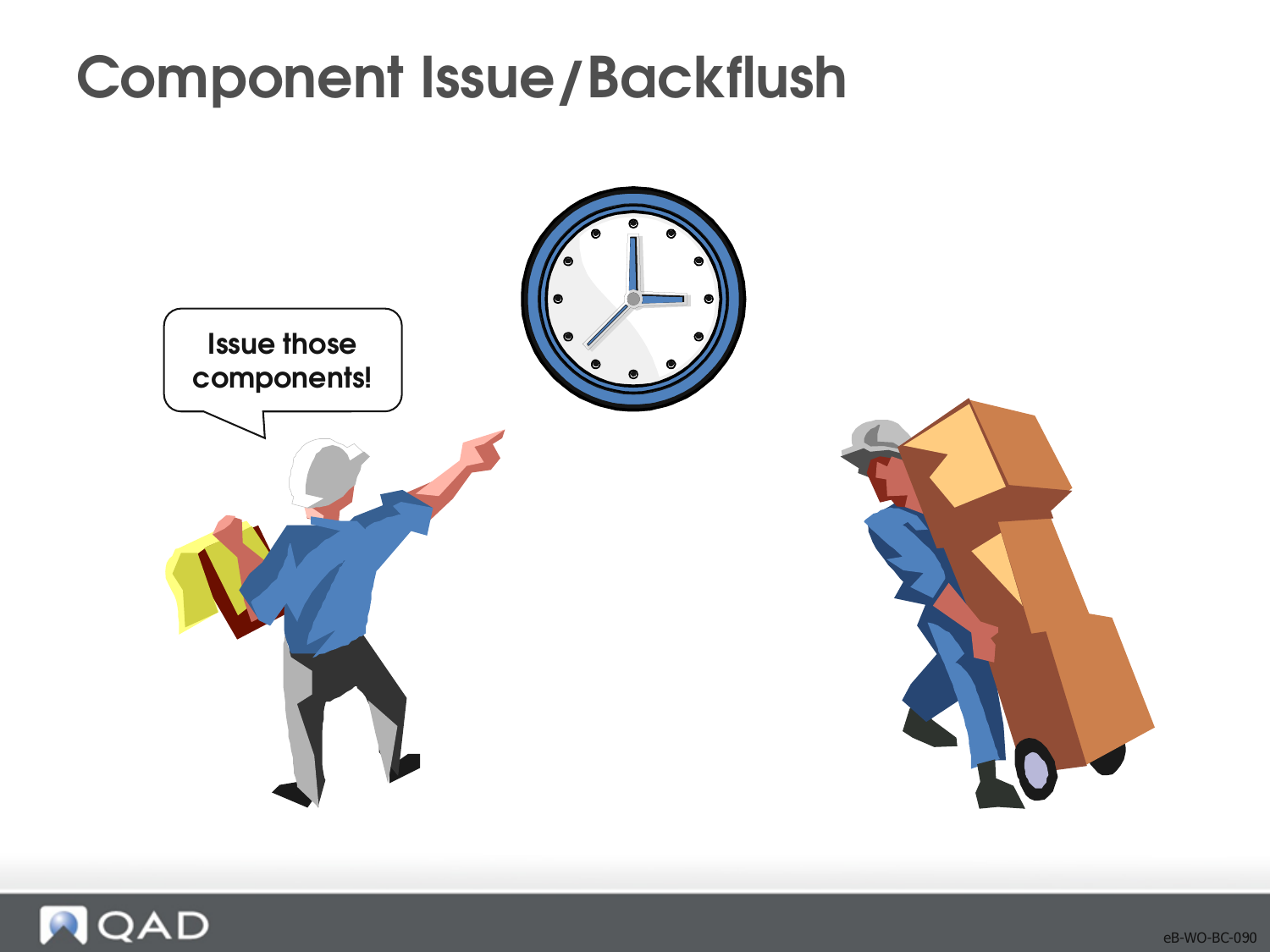

# Component Issue/Backflush

Issue those components!

eB-WO-BC-090